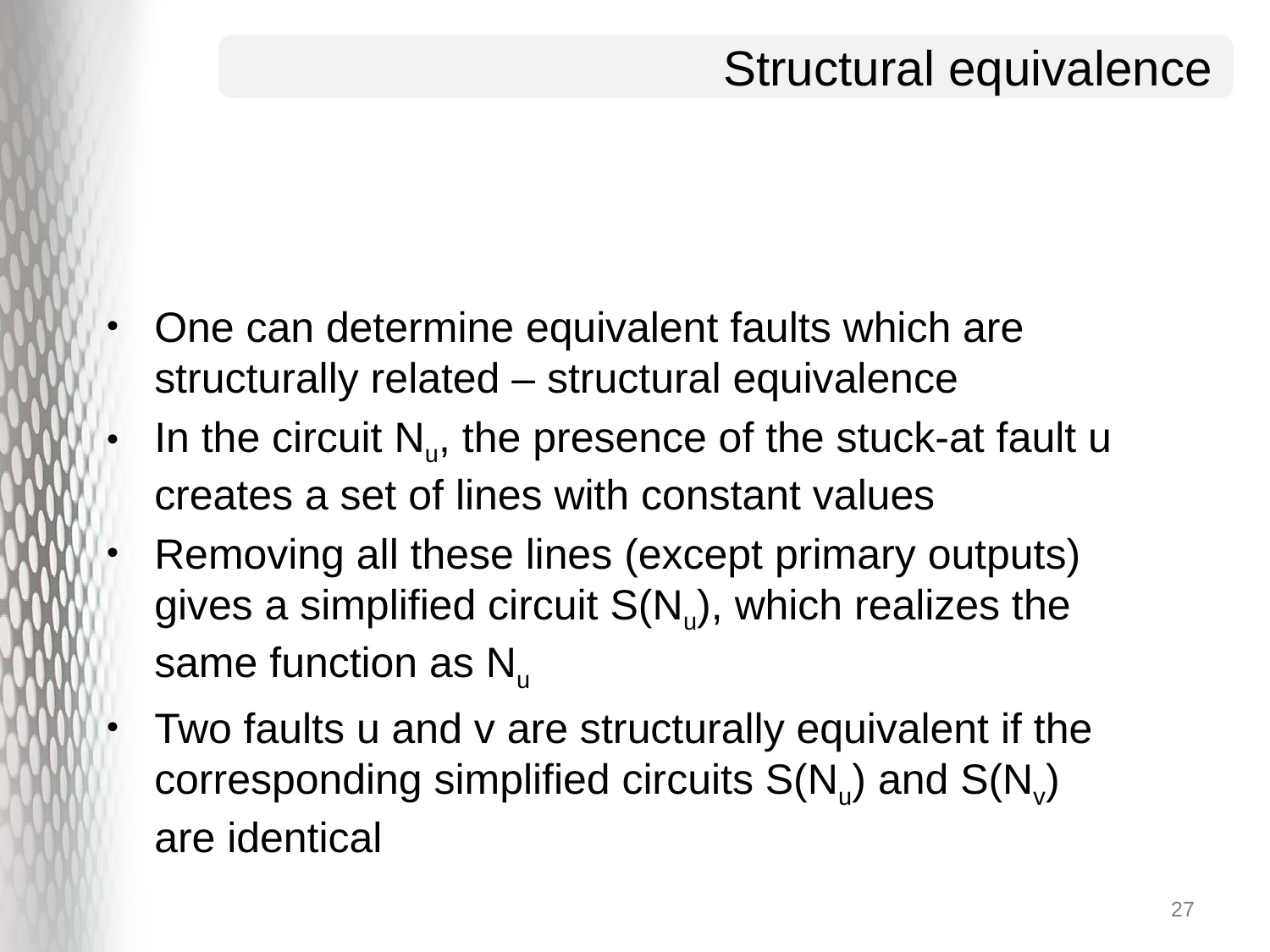

# Structural equivalence
One can determine equivalent faults which are structurally related – structural equivalence
In the circuit Nu, the presence of the stuck-at fault u creates a set of lines with constant values
Removing all these lines (except primary outputs) gives a simplified circuit S(Nu), which realizes the same function as Nu
Two faults u and v are structurally equivalent if the corresponding simplified circuits S(Nu) and S(Nv) are identical